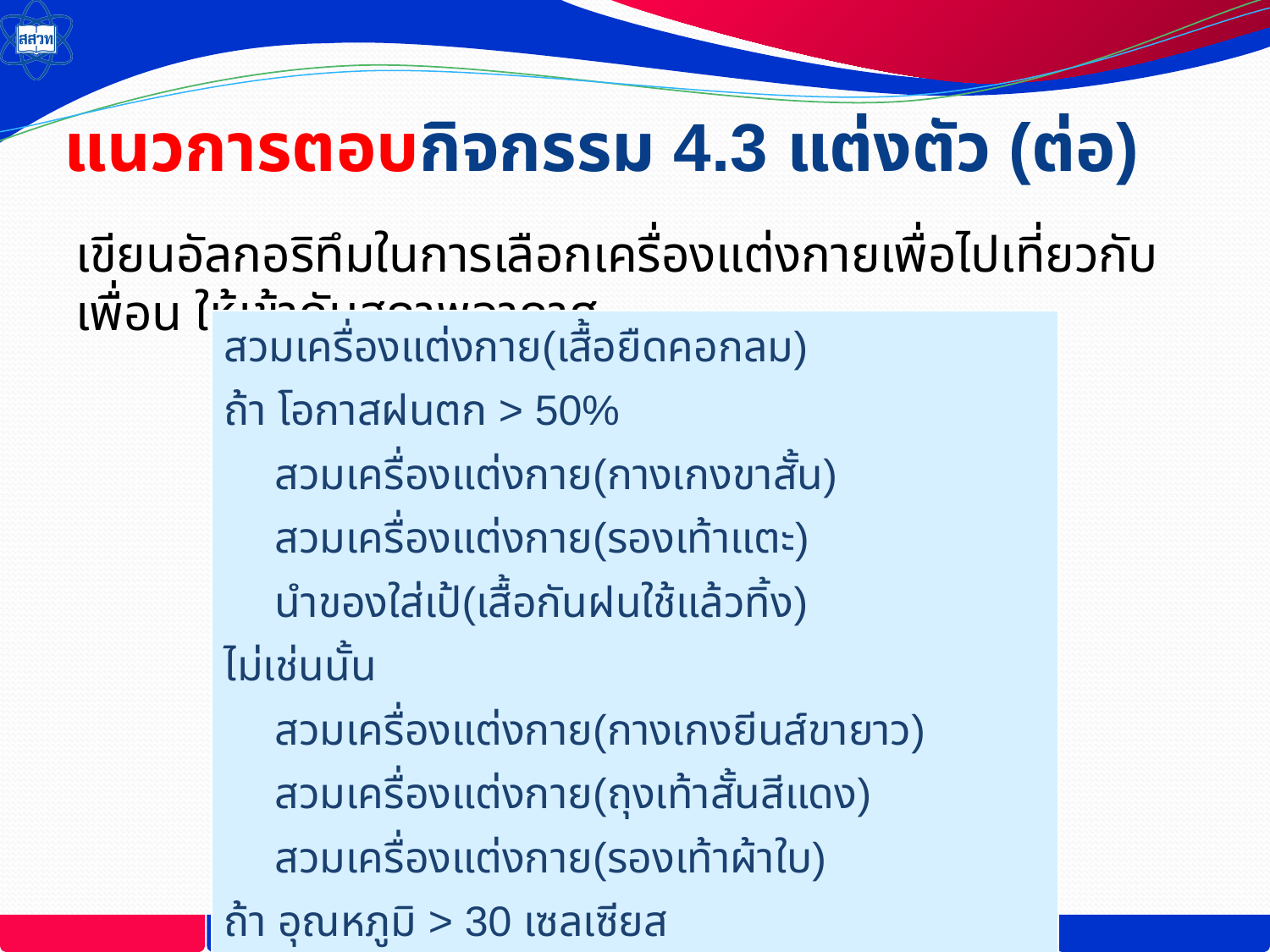

# แนวการตอบกิจกรรม 4.3 แต่งตัว (ต่อ)
เขียนอัลกอริทึมในการเลือกเครื่องแต่งกายเพื่อไปเที่ยวกับเพื่อน ให้เข้ากับสภาพอากาศ

| สวมเครื่องแต่งกาย(เสื้อยืดคอกลม) ถ้า โอกาสฝนตก > 50% สวมเครื่องแต่งกาย(กางเกงขาสั้น) สวมเครื่องแต่งกาย(รองเท้าแตะ) นำของใส่เป้(เสื้อกันฝนใช้แล้วทิ้ง) ไม่เช่นนั้น สวมเครื่องแต่งกาย(กางเกงยีนส์ขายาว) สวมเครื่องแต่งกาย(ถุงเท้าสั้นสีแดง) สวมเครื่องแต่งกาย(รองเท้าผ้าใบ) ถ้า อุณหภูมิ > 30 เซลเซียส สวมเครื่องแต่งกาย(หมวกแก๊ปงานกีฬาโรงเรียน) |
| --- |